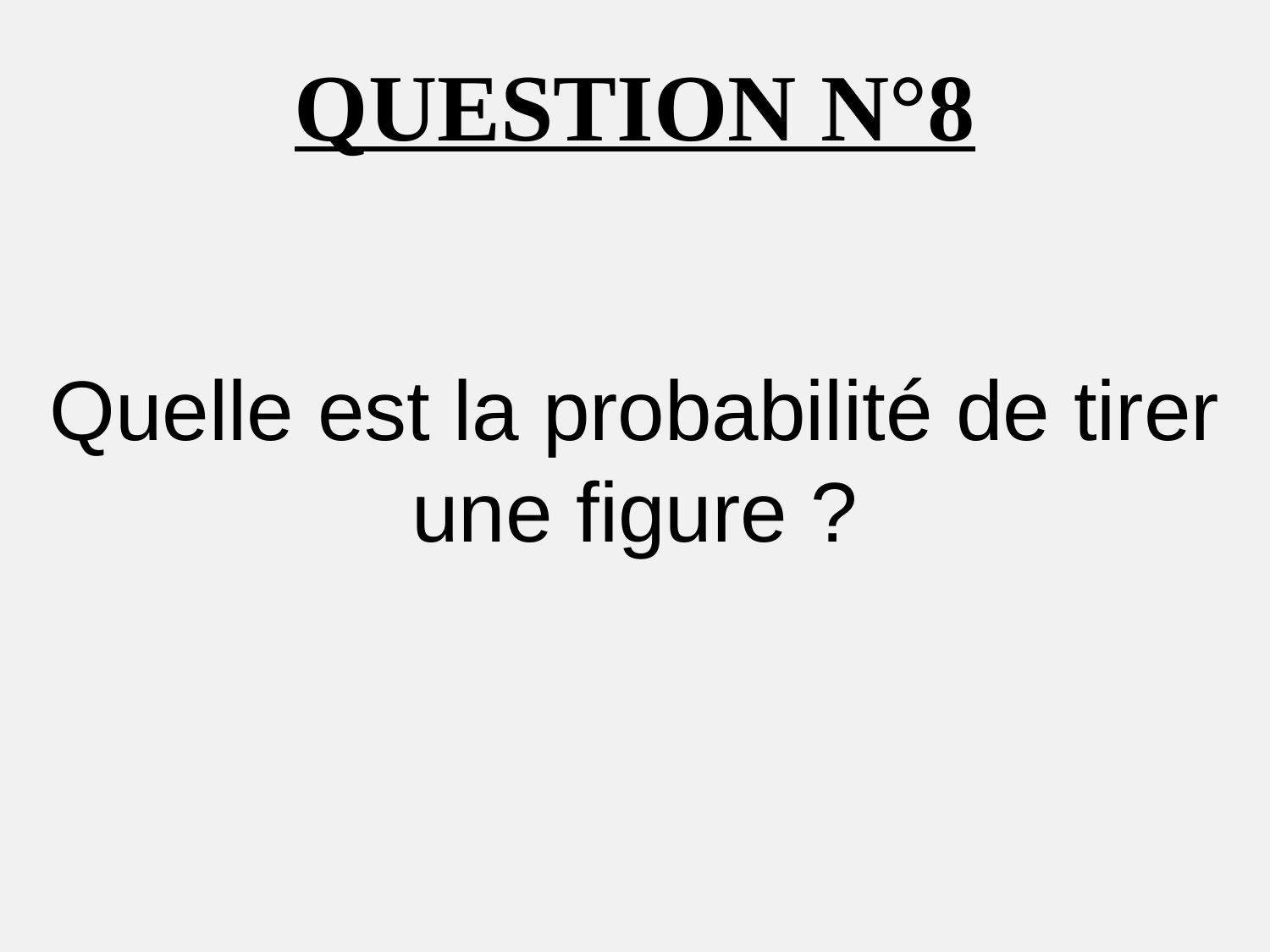

QUESTION N°8
Quelle est la probabilité de tirer une figure ?